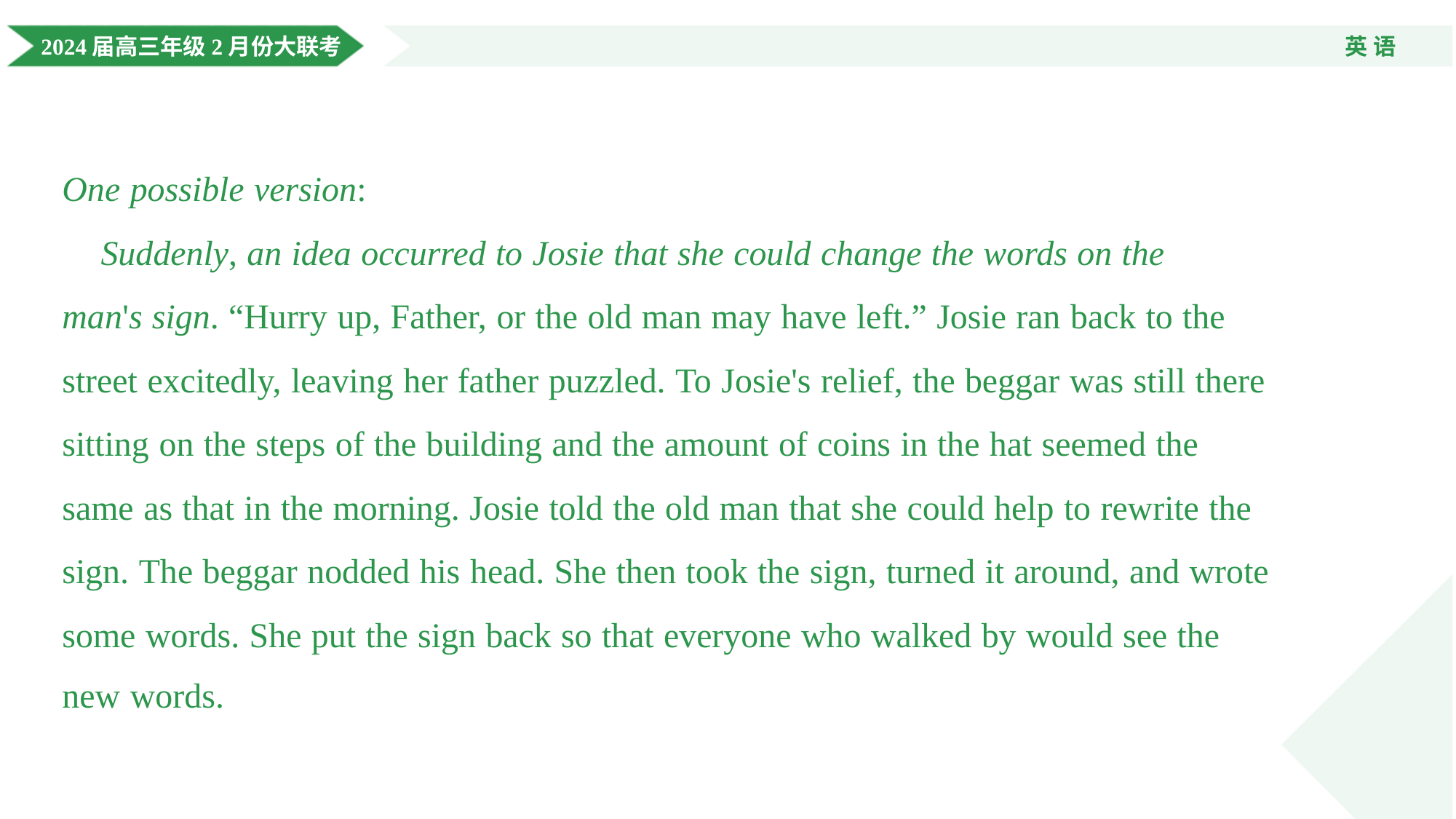

One possible version:
    Suddenly, an idea occurred to Josie that she could change the words on the
man's sign. “Hurry up, Father, or the old man may have left.” Josie ran back to the
street excitedly, leaving her father puzzled. To Josie's relief, the beggar was still there
sitting on the steps of the building and the amount of coins in the hat seemed the
same as that in the morning. Josie told the old man that she could help to rewrite the
sign. The beggar nodded his head. She then took the sign, turned it around, and wrote
some words. She put the sign back so that everyone who walked by would see the
new words.